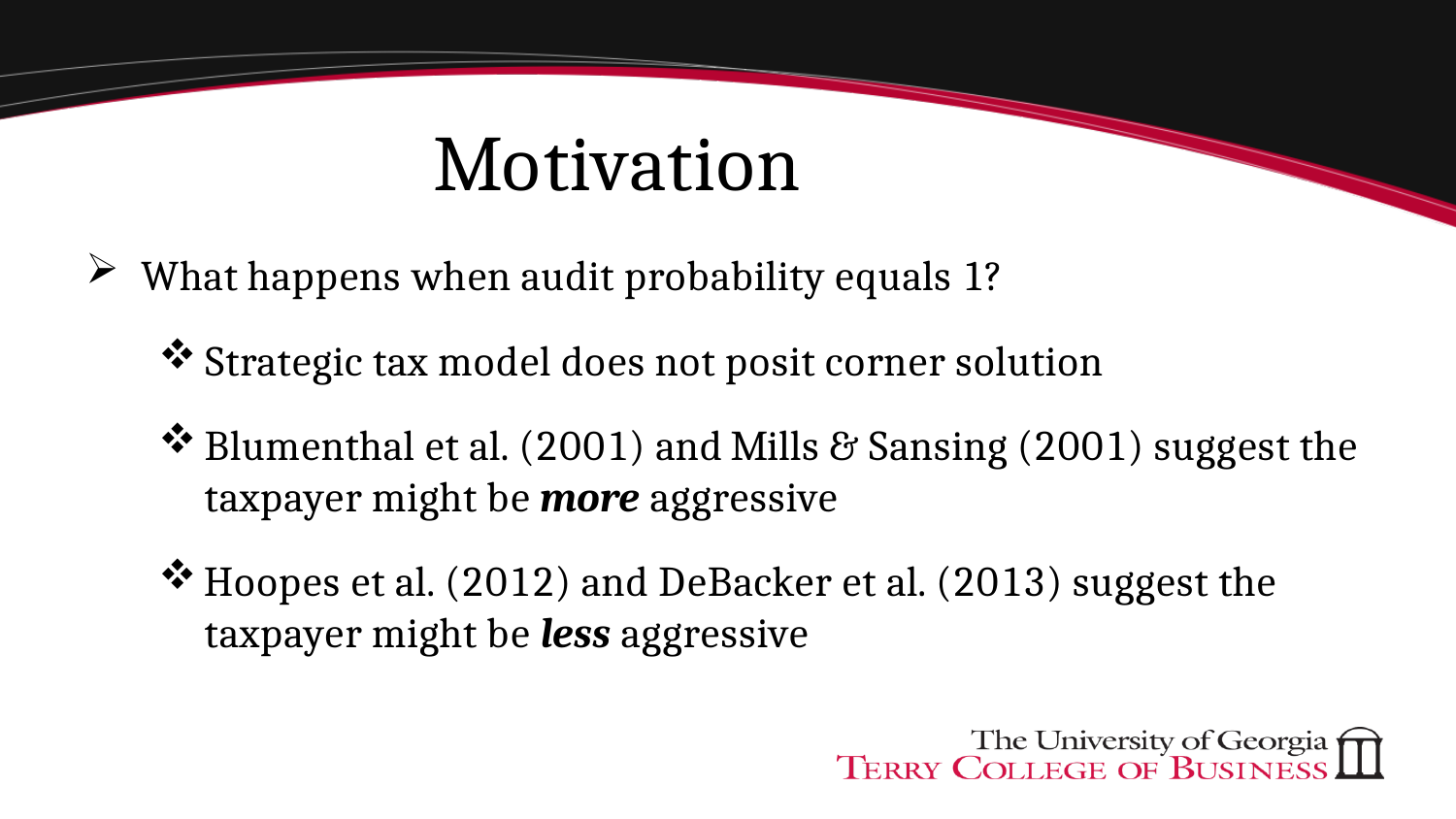

# Motivation
What happens when audit probability equals 1?

Strategic tax model does not posit corner solution

Blumenthal et al. (2001) and Mills & Sansing (2001) suggest the taxpayer might be more aggressive

Hoopes et al. (2012) and DeBacker et al. (2013) suggest the taxpayer might be less aggressive